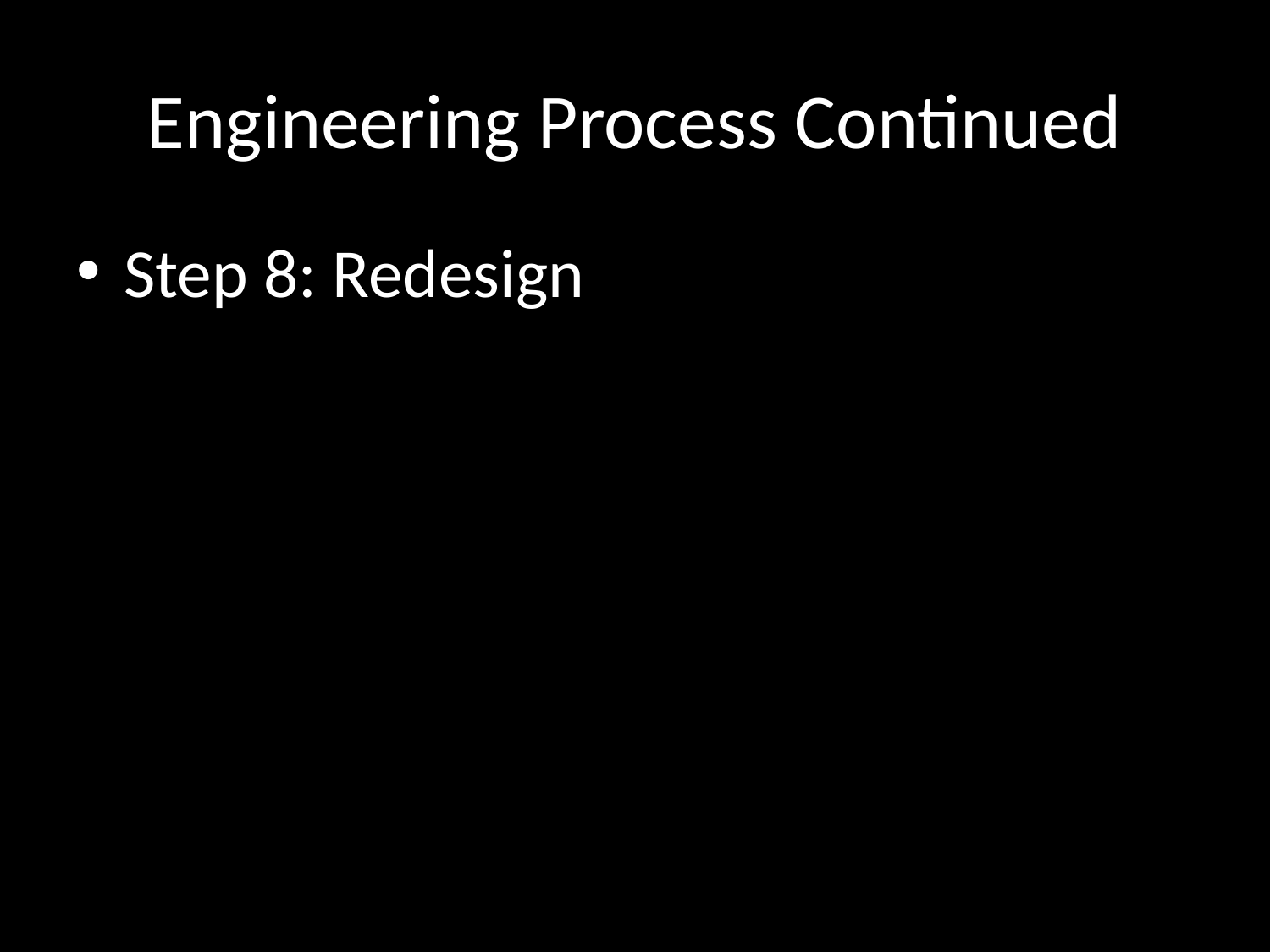

# Engineering Process Continued
Step 8: Redesign